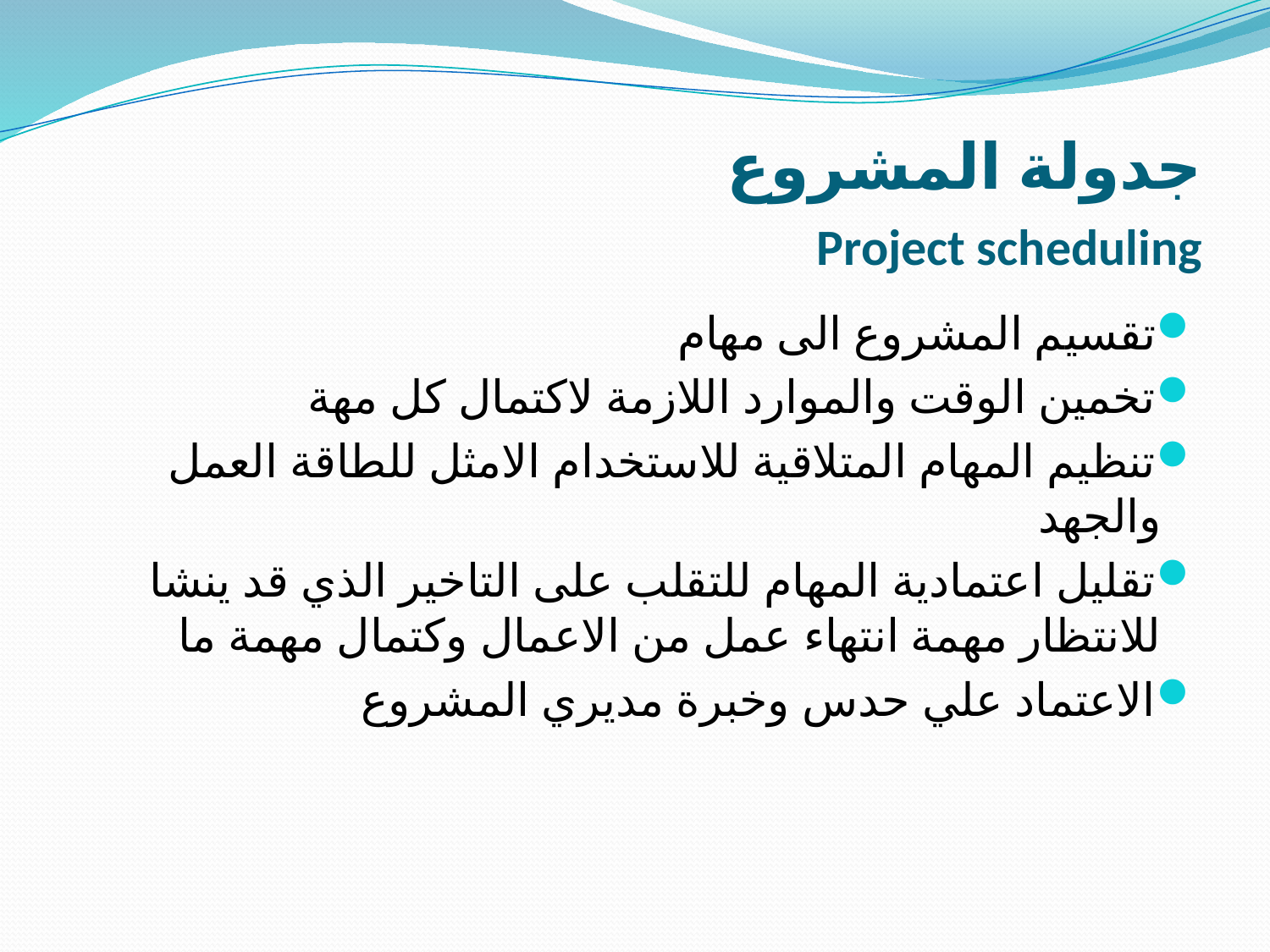

# جدولة المشروع Project scheduling
تقسيم المشروع الى مهام
تخمين الوقت والموارد اللازمة لاكتمال كل مهة
تنظيم المهام المتلاقية للاستخدام الامثل للطاقة العمل والجهد
تقليل اعتمادية المهام للتقلب على التاخير الذي قد ينشا للانتظار مهمة انتهاء عمل من الاعمال وكتمال مهمة ما
الاعتماد علي حدس وخبرة مديري المشروع